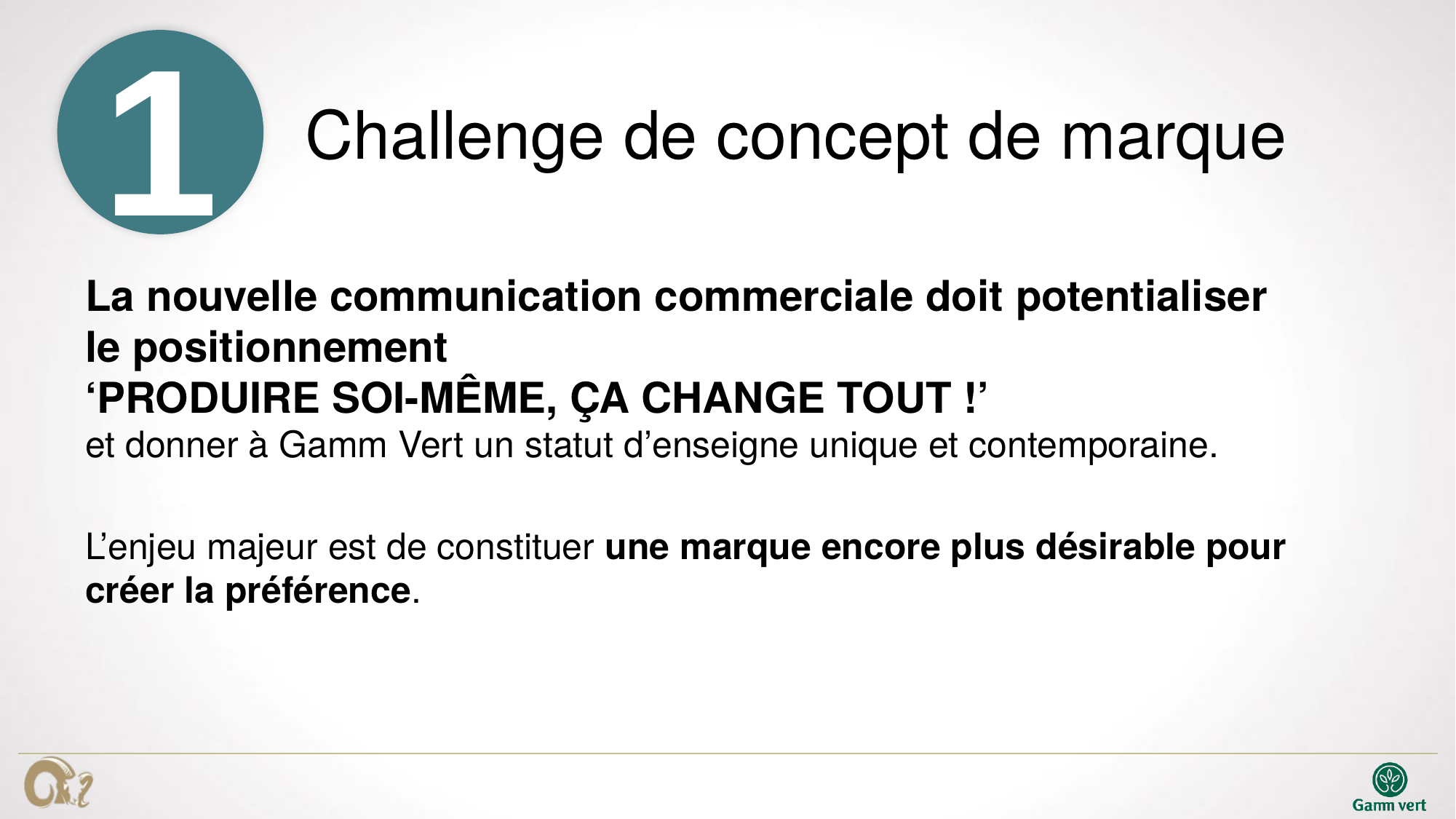

1
Challenge de concept de marque

La nouvelle communication commerciale doit potentialiser le positionnement
‘PRODUIRE SOI-MÊME, ÇA CHANGE TOUT !’
et donner à Gamm Vert un statut d’enseigne unique et contemporaine.

L’enjeu majeur est de constituer une marque encore plus désirable pour créer la préférence.